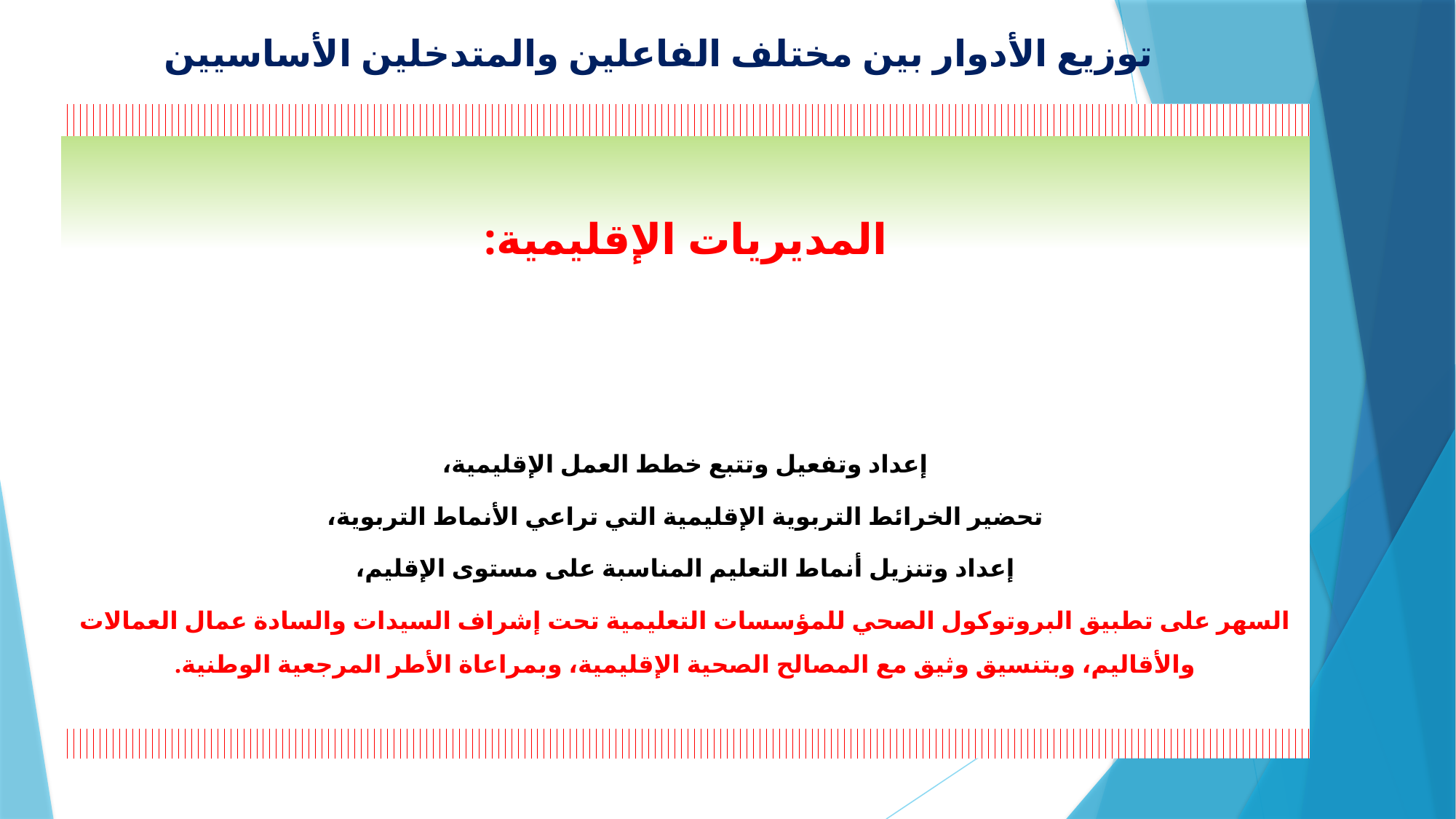

# توزيع الأدوار بين مختلف الفاعلين والمتدخلين الأساسيين
المديريات الإقليمية:

إعداد وتفعيل وتتبع خطط العمل الإقليمية،
تحضير الخرائط التربوية الإقليمية التي تراعي الأنماط التربوية،
إعداد وتنزيل أنماط التعليم المناسبة على مستوى الإقليم،
السهر على تطبيق البروتوكول الصحي للمؤسسات التعليمية تحت إشراف السيدات والسادة عمال العمالات والأقاليم، وبتنسيق وثيق مع المصالح الصحية الإقليمية، وبمراعاة الأطر المرجعية الوطنية.